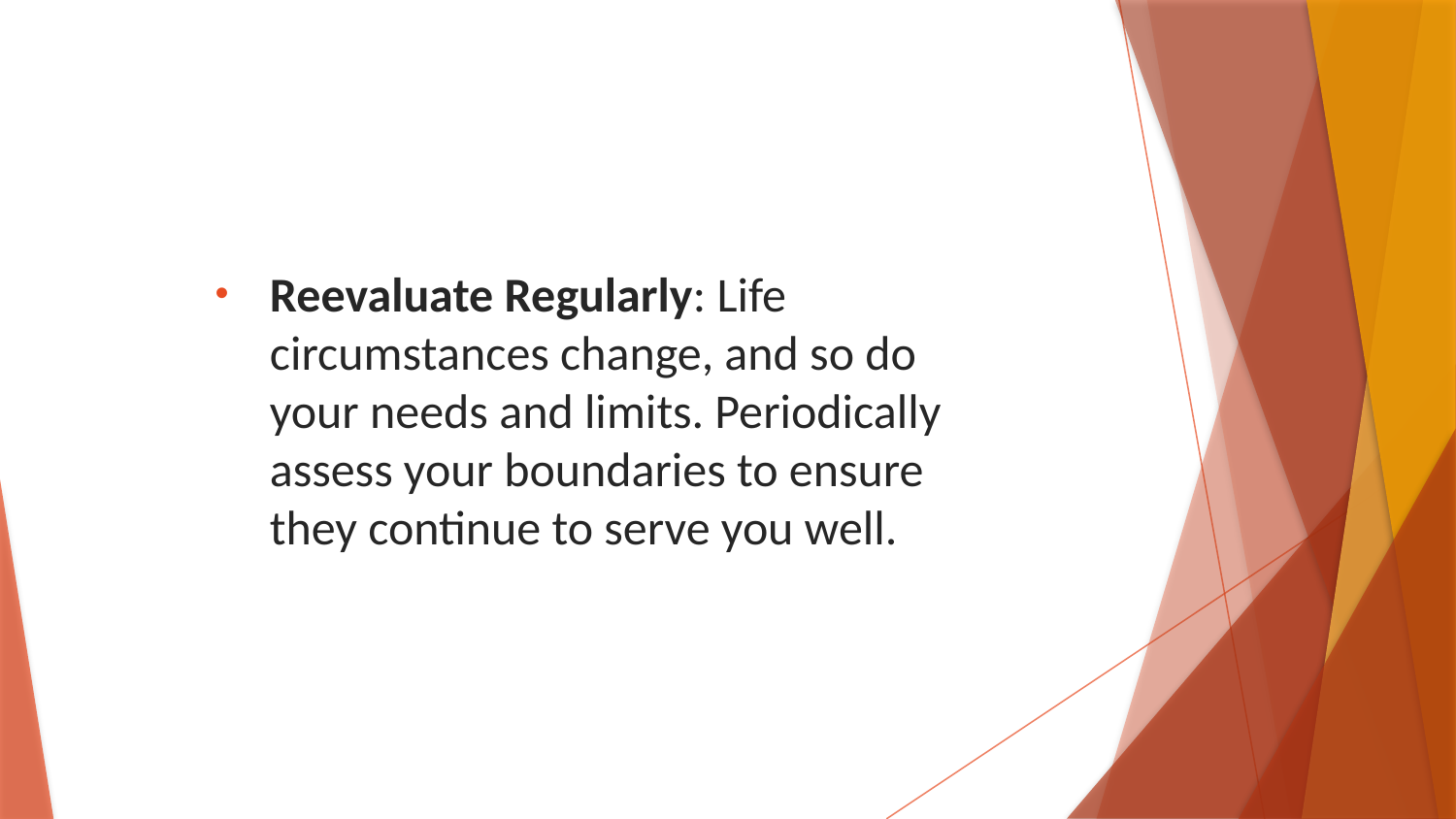

Reevaluate Regularly: Life circumstances change, and so do your needs and limits. Periodically assess your boundaries to ensure they continue to serve you well.